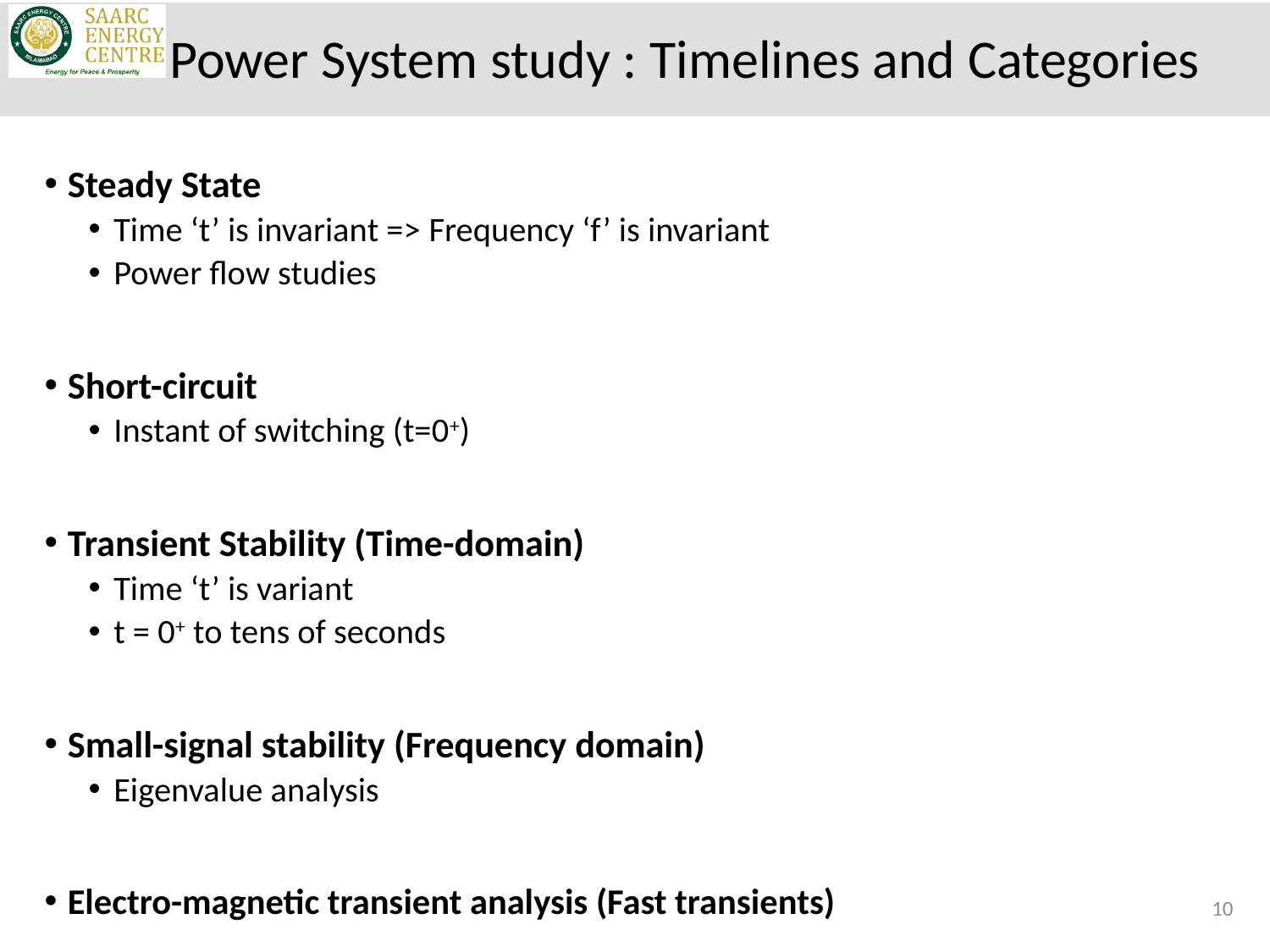

# Power System study : Timelines and Categories
Steady State
Time ‘t’ is invariant => Frequency ‘f’ is invariant
Power flow studies

Short-circuit
Instant of switching (t=0+)

Transient Stability (Time-domain)
Time ‘t’ is variant
t = 0+ to tens of seconds

Small-signal stability (Frequency domain)
Eigenvalue analysis

Electro-magnetic transient analysis (Fast transients)

10